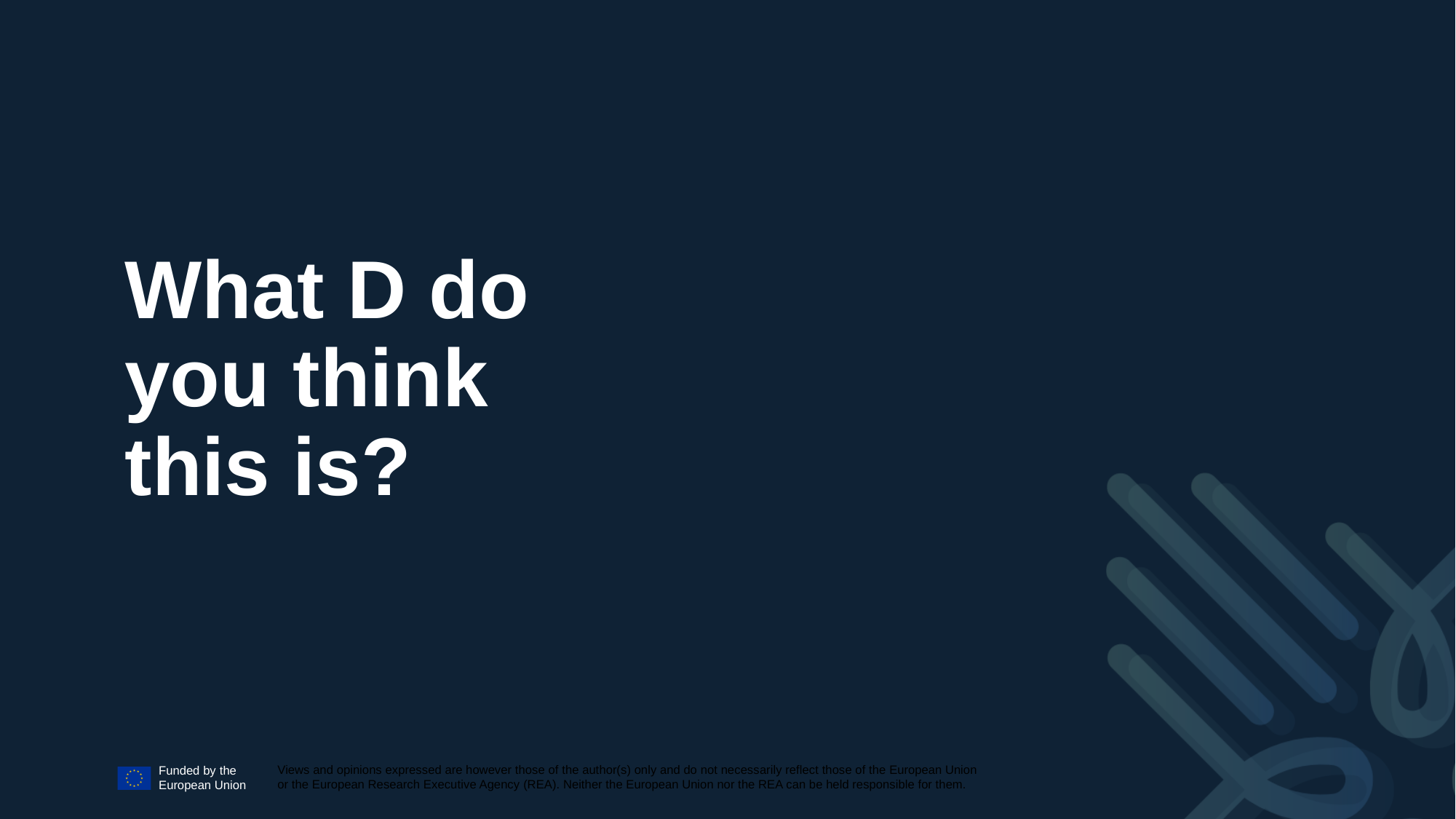

# What D do you think this is?